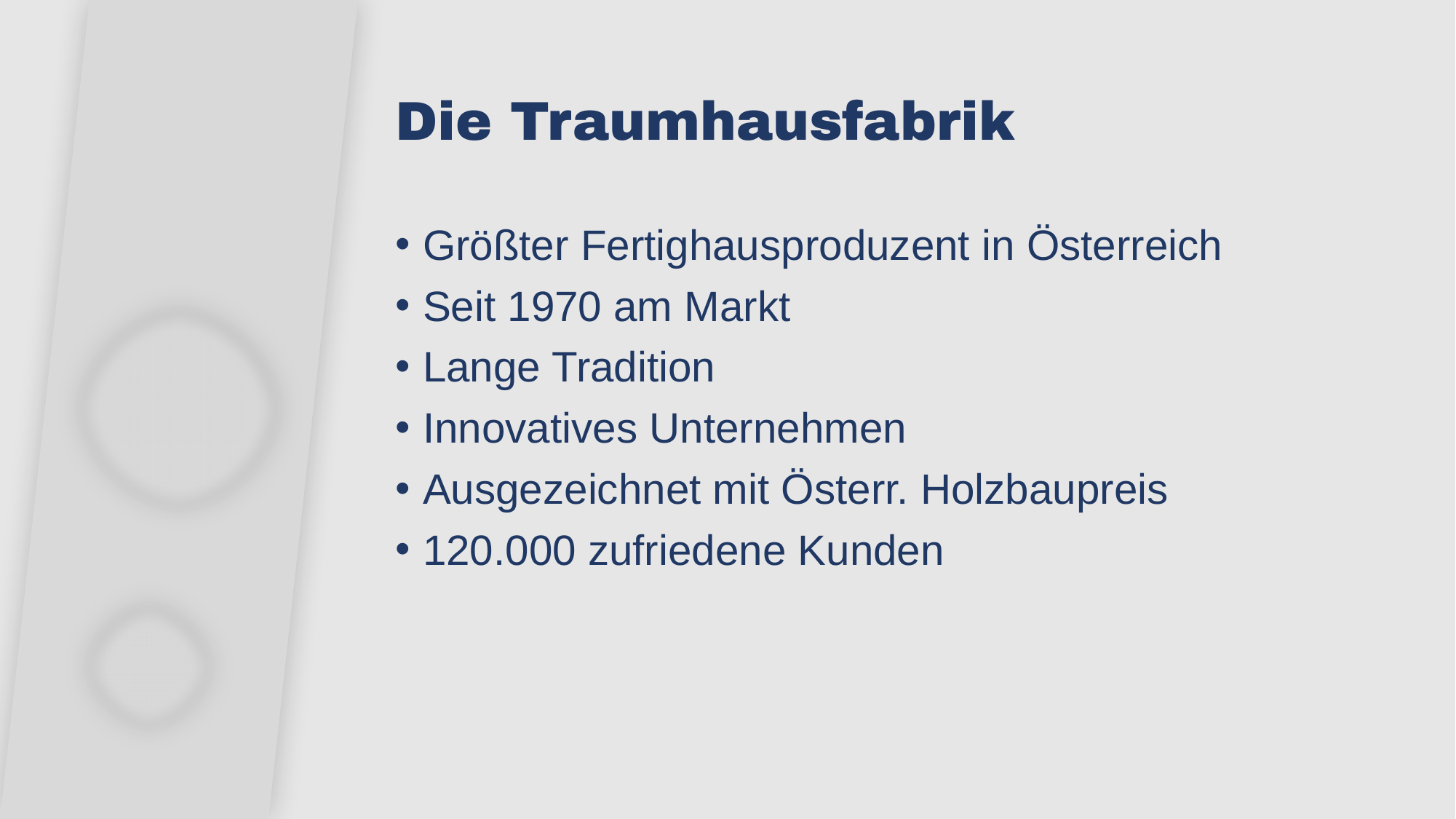

# Die Traumhausfabrik
Größter Fertighausproduzent in Österreich
Seit 1970 am Markt
Lange Tradition
Innovatives Unternehmen
Ausgezeichnet mit Österr. Holzbaupreis
120.000 zufriedene Kunden